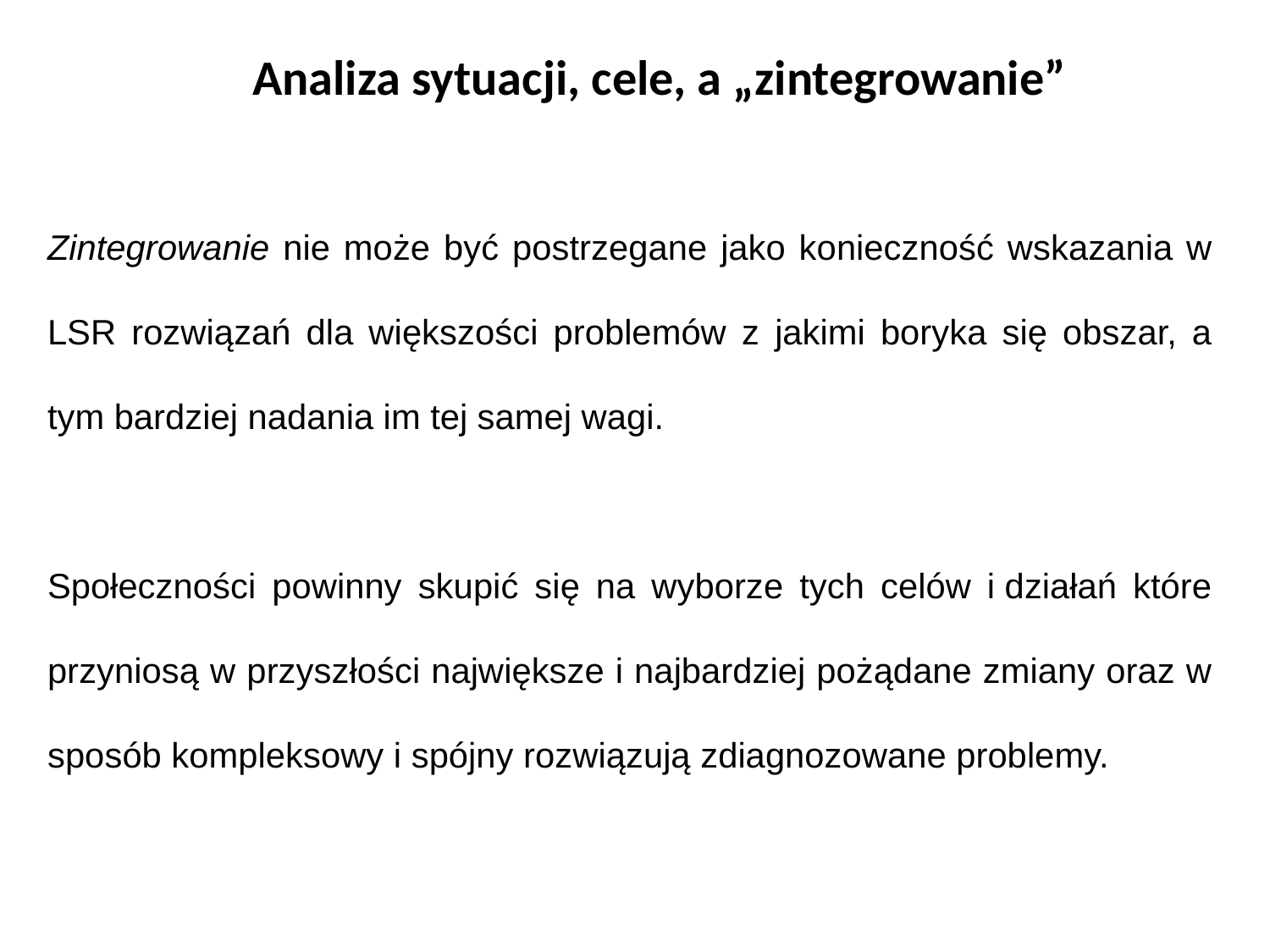

Analiza sytuacji, cele, a „zintegrowanie”

Zintegrowanie nie może być postrzegane jako konieczność wskazania w LSR rozwiązań dla większości problemów z jakimi boryka się obszar, a tym bardziej nadania im tej samej wagi.

Społeczności powinny skupić się na wyborze tych celów i działań które przyniosą w przyszłości największe i najbardziej pożądane zmiany oraz w sposób kompleksowy i spójny rozwiązują zdiagnozowane problemy.